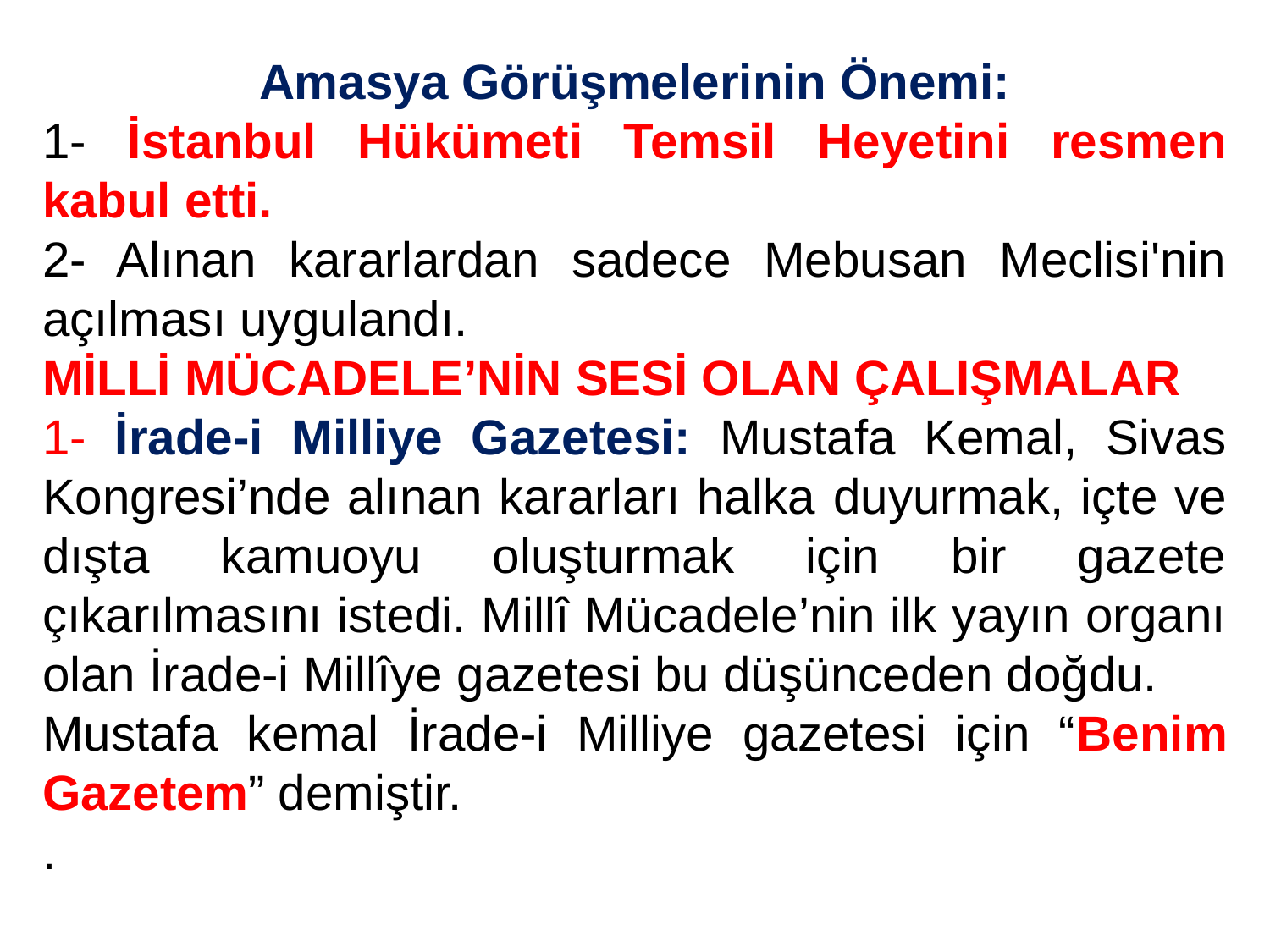

Amasya Görüşmelerinin Önemi:
1- İstanbul Hükümeti Temsil Heyetini resmen kabul etti.
2- Alınan kararlardan sadece Mebusan Meclisi'nin açılması uygulandı.
MİLLİ MÜCADELE’NİN SESİ OLAN ÇALIŞMALAR
1- İrade-i Milliye Gazetesi: Mustafa Kemal, Sivas Kongresi’nde alınan kararları halka duyurmak, içte ve dışta kamuoyu oluşturmak için bir gazete çıkarılmasını istedi. Millî Mücadele’nin ilk yayın organı olan İrade-i Millîye gazetesi bu düşünceden doğdu.
Mustafa kemal İrade-i Milliye gazetesi için “Benim Gazetem” demiştir.
.